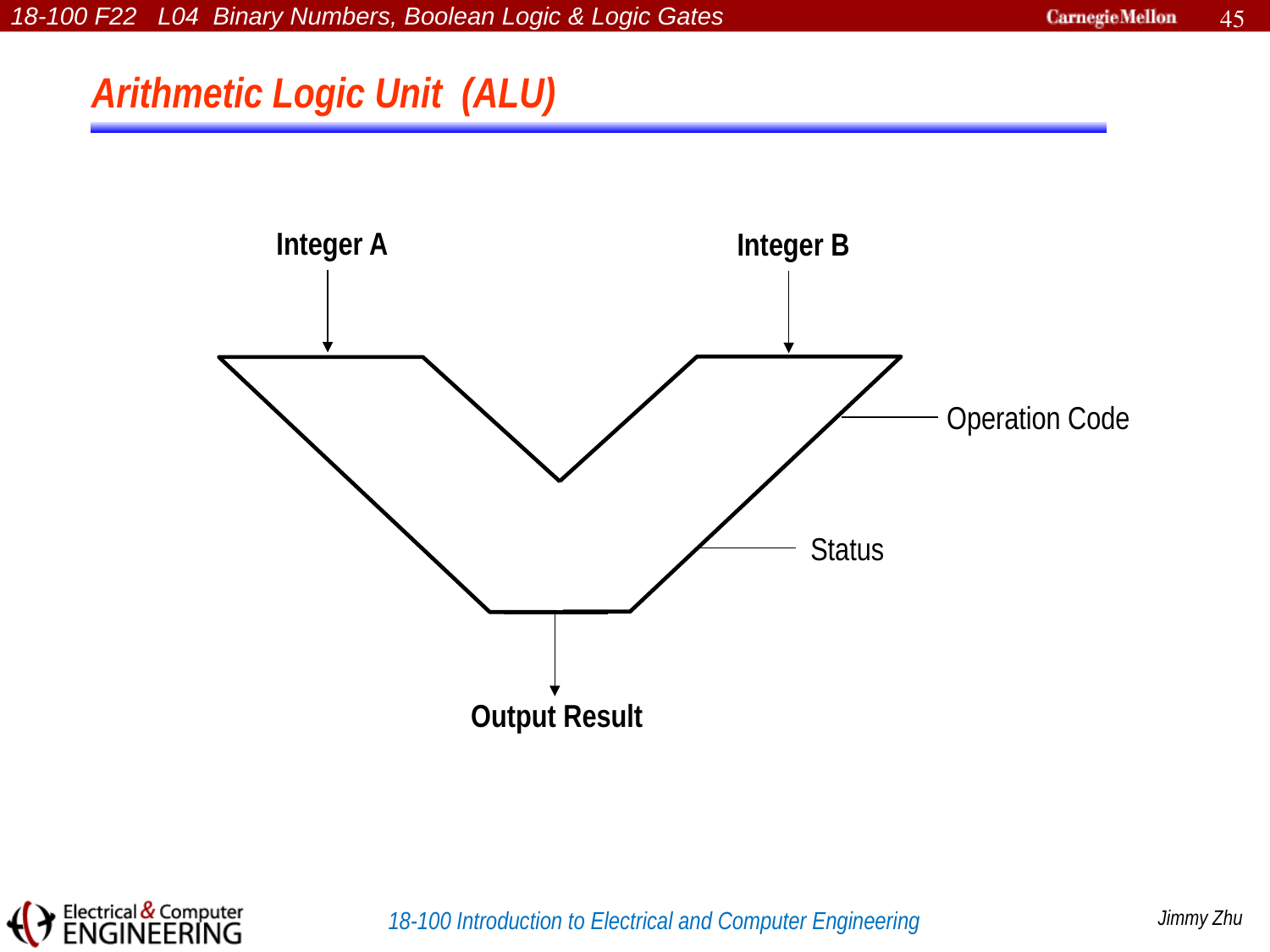

45
Arithmetic Logic Unit  (ALU)

Integer A
Integer B

Operation Code
Status
Output Result